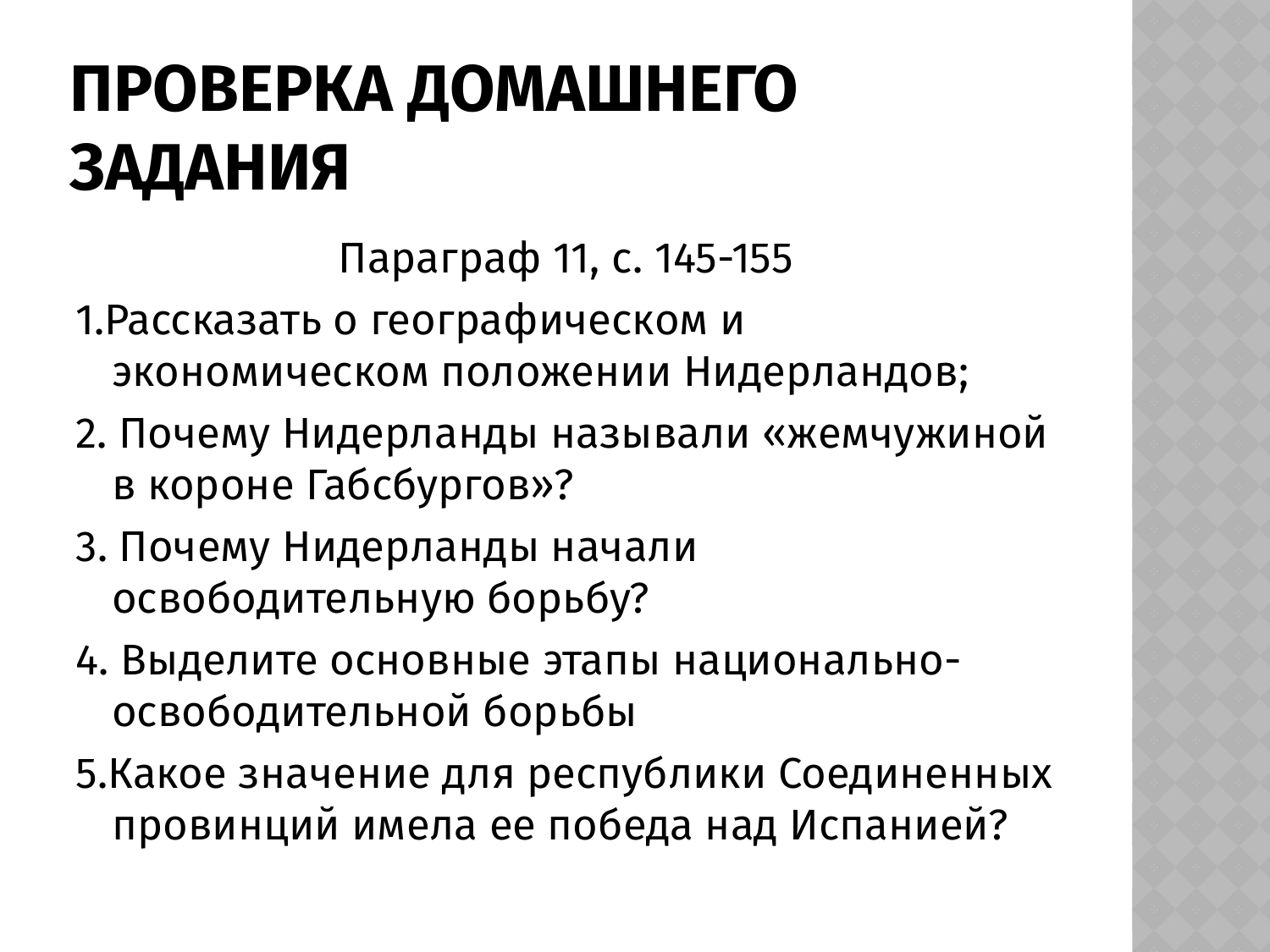

# Проверка Домашнего задания
Параграф 11, с. 145-155
1.Рассказать о географическом и экономическом положении Нидерландов;
2. Почему Нидерланды называли «жемчужиной в короне Габсбургов»?
3. Почему Нидерланды начали освободительную борьбу?
4. Выделите основные этапы национально-освободительной борьбы
5.Какое значение для республики Соединенных провинций имела ее победа над Испанией?